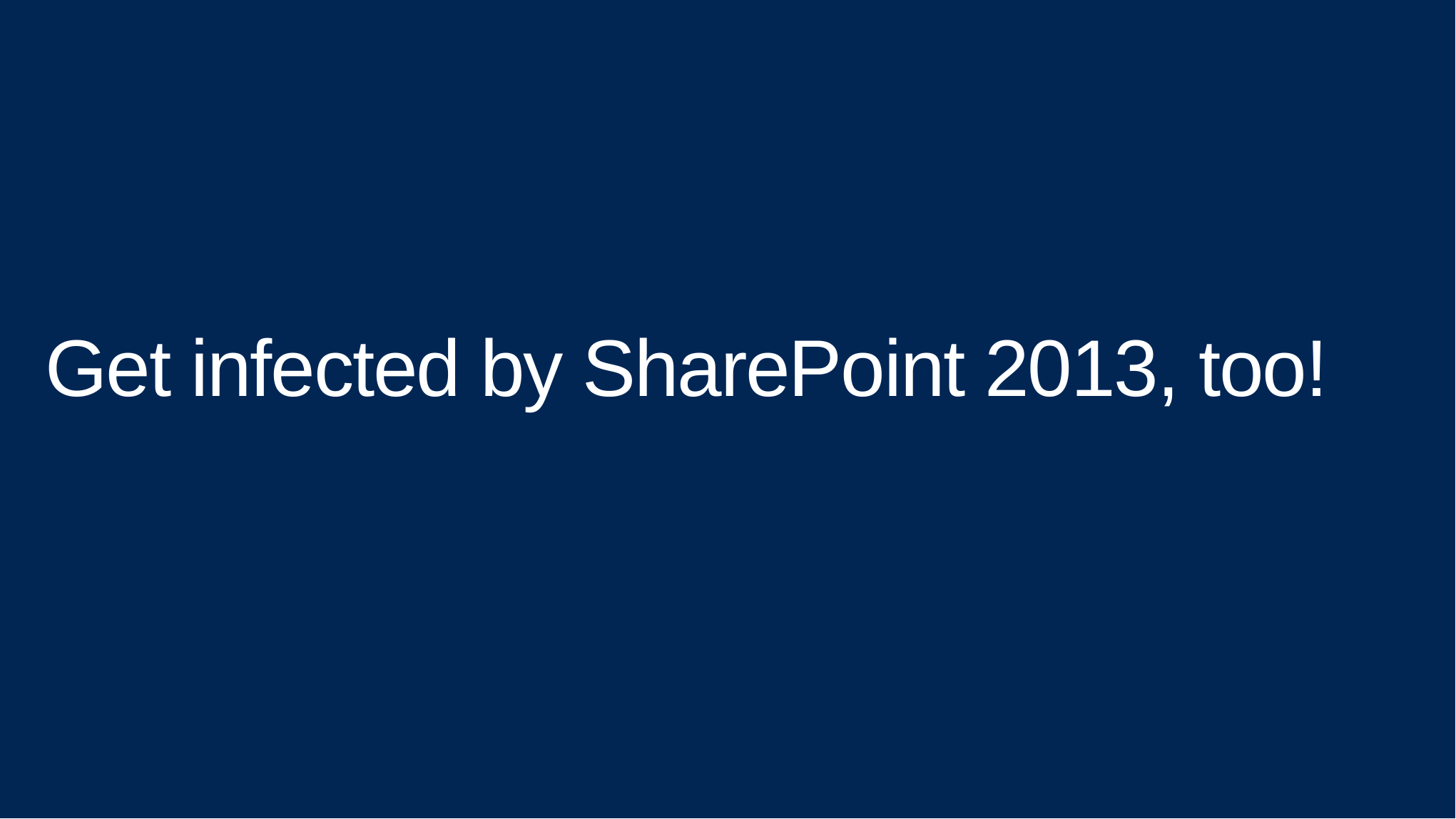

# Get infected by SharePoint 2013, too!